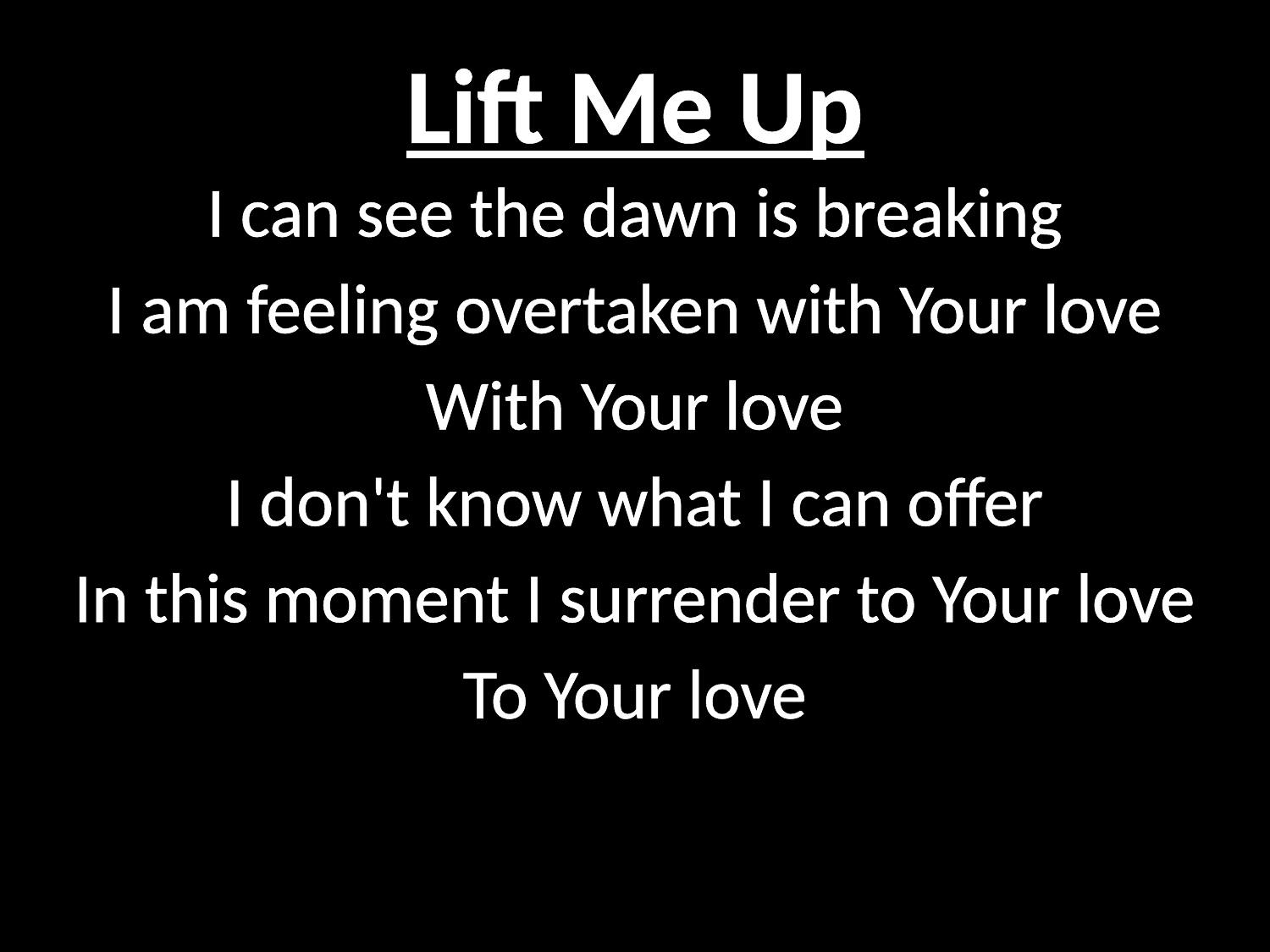

# Lift Me Up
I can see the dawn is breaking
I am feeling overtaken with Your love
With Your love
I don't know what I can offer
In this moment I surrender to Your love
To Your love